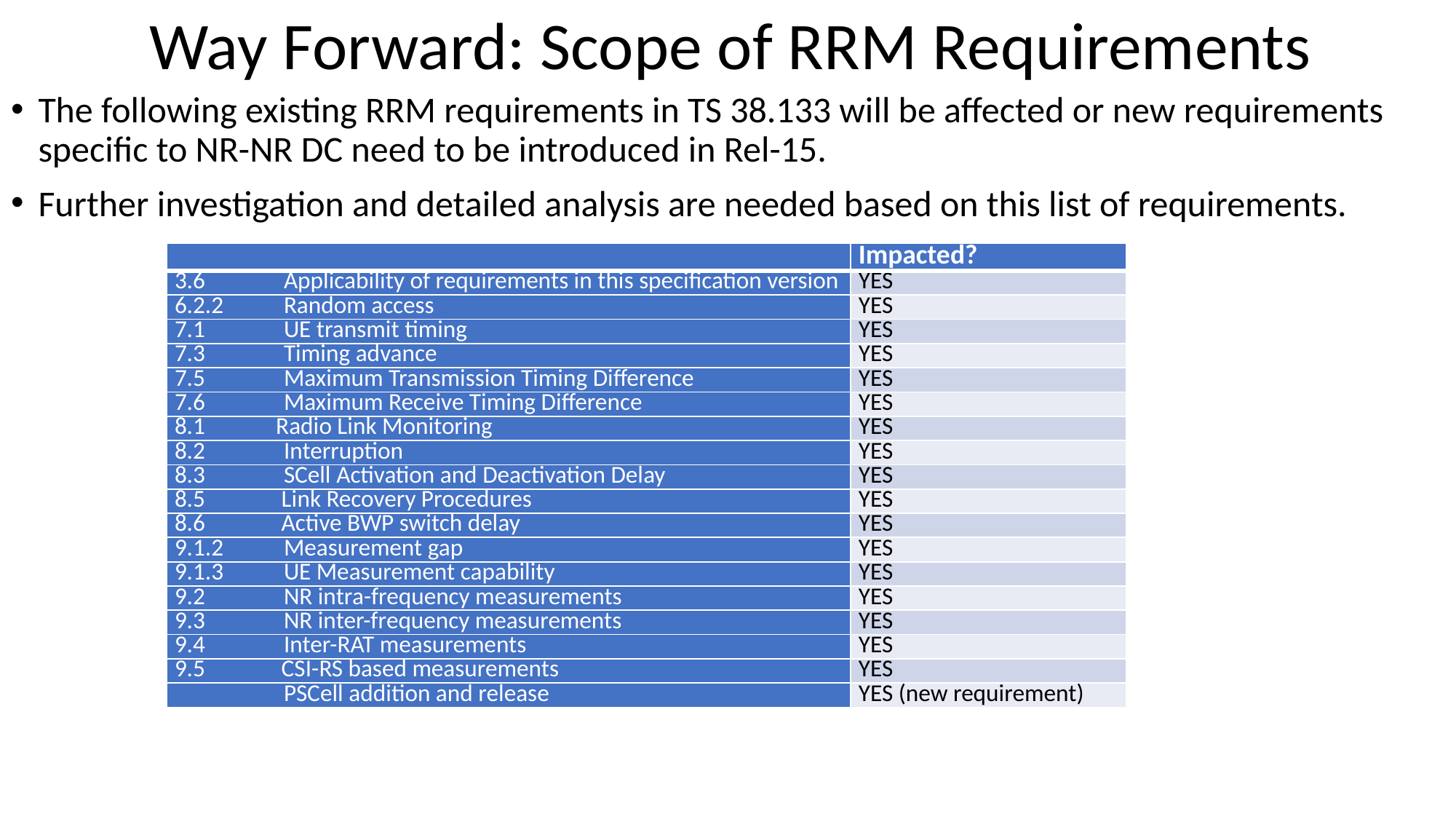

# Way Forward: Scope of RRM Requirements
The following existing RRM requirements in TS 38.133 will be affected or new requirements specific to NR-NR DC need to be introduced in Rel-15.
Further investigation and detailed analysis are needed based on this list of requirements.

|  | Impacted? |
| --- | --- |
| 3.6 Applicability of requirements in this specification version | YES |
| 6.2.2 Random access | YES |
| 7.1 UE transmit timing | YES |
| 7.3 Timing advance | YES |
| 7.5 Maximum Transmission Timing Difference | YES |
| 7.6 Maximum Receive Timing Difference | YES |
| 8.1 Radio Link Monitoring | YES |
| 8.2 Interruption | YES |
| 8.3 SCell Activation and Deactivation Delay | YES |
| 8.5 Link Recovery Procedures | YES |
| 8.6 Active BWP switch delay | YES |
| 9.1.2 Measurement gap | YES |
| 9.1.3 UE Measurement capability | YES |
| 9.2 NR intra-frequency measurements | YES |
| 9.3 NR inter-frequency measurements | YES |
| 9.4 Inter-RAT measurements | YES |
| 9.5 CSI-RS based measurements | YES |
| PSCell addition and release | YES (new requirement) |